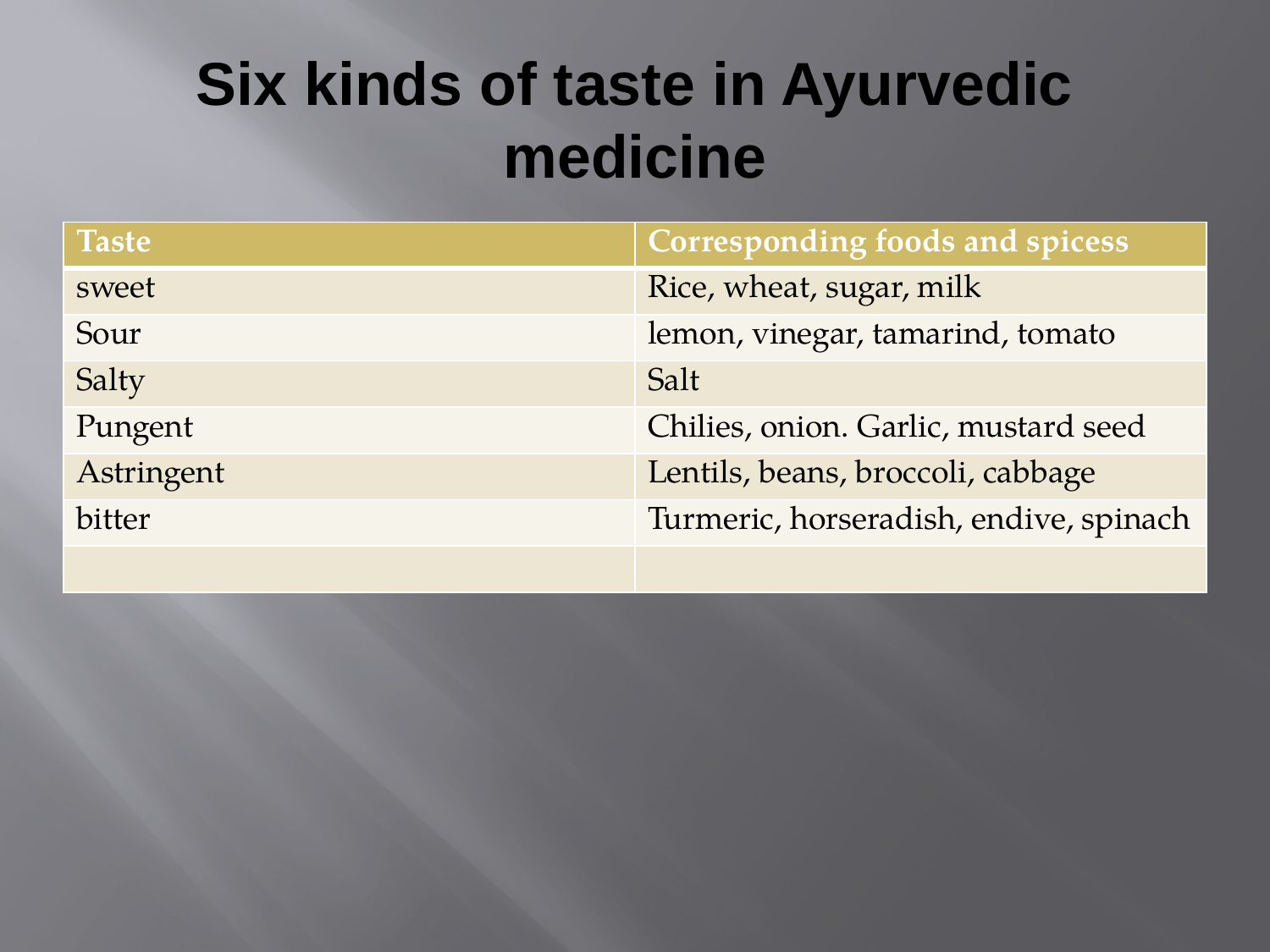

# Six kinds of taste in Ayurvedic medicine
| Taste | Corresponding foods and spicess |
| --- | --- |
| sweet | Rice, wheat, sugar, milk |
| Sour | lemon, vinegar, tamarind, tomato |
| Salty | Salt |
| Pungent | Chilies, onion. Garlic, mustard seed |
| Astringent | Lentils, beans, broccoli, cabbage |
| bitter | Turmeric, horseradish, endive, spinach |
|  |  |